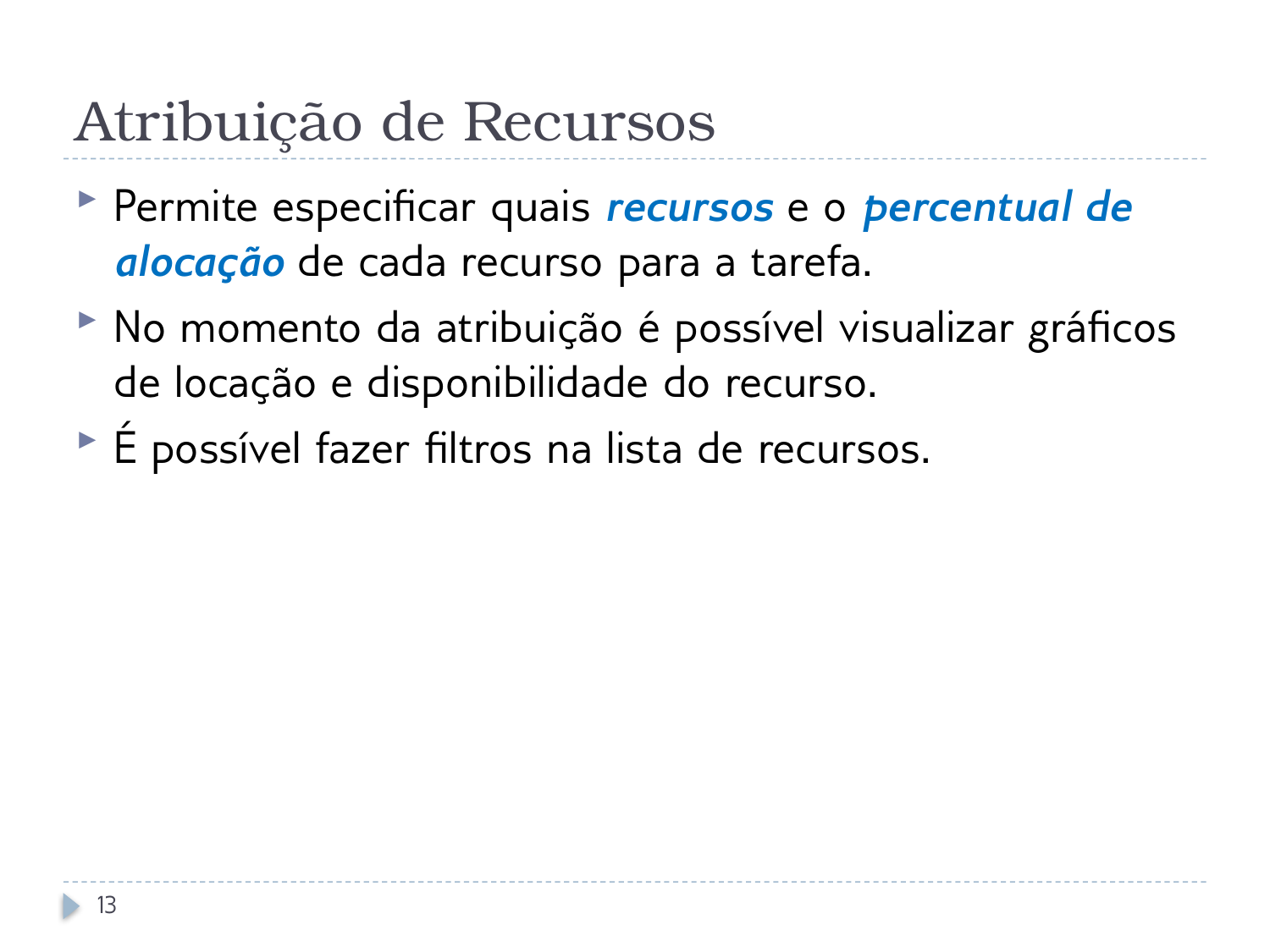

# Atribuição de Recursos
Permite especificar quais recursos e o percentual de alocação de cada recurso para a tarefa.
No momento da atribuição é possível visualizar gráficos de locação e disponibilidade do recurso.
É possível fazer filtros na lista de recursos.

13